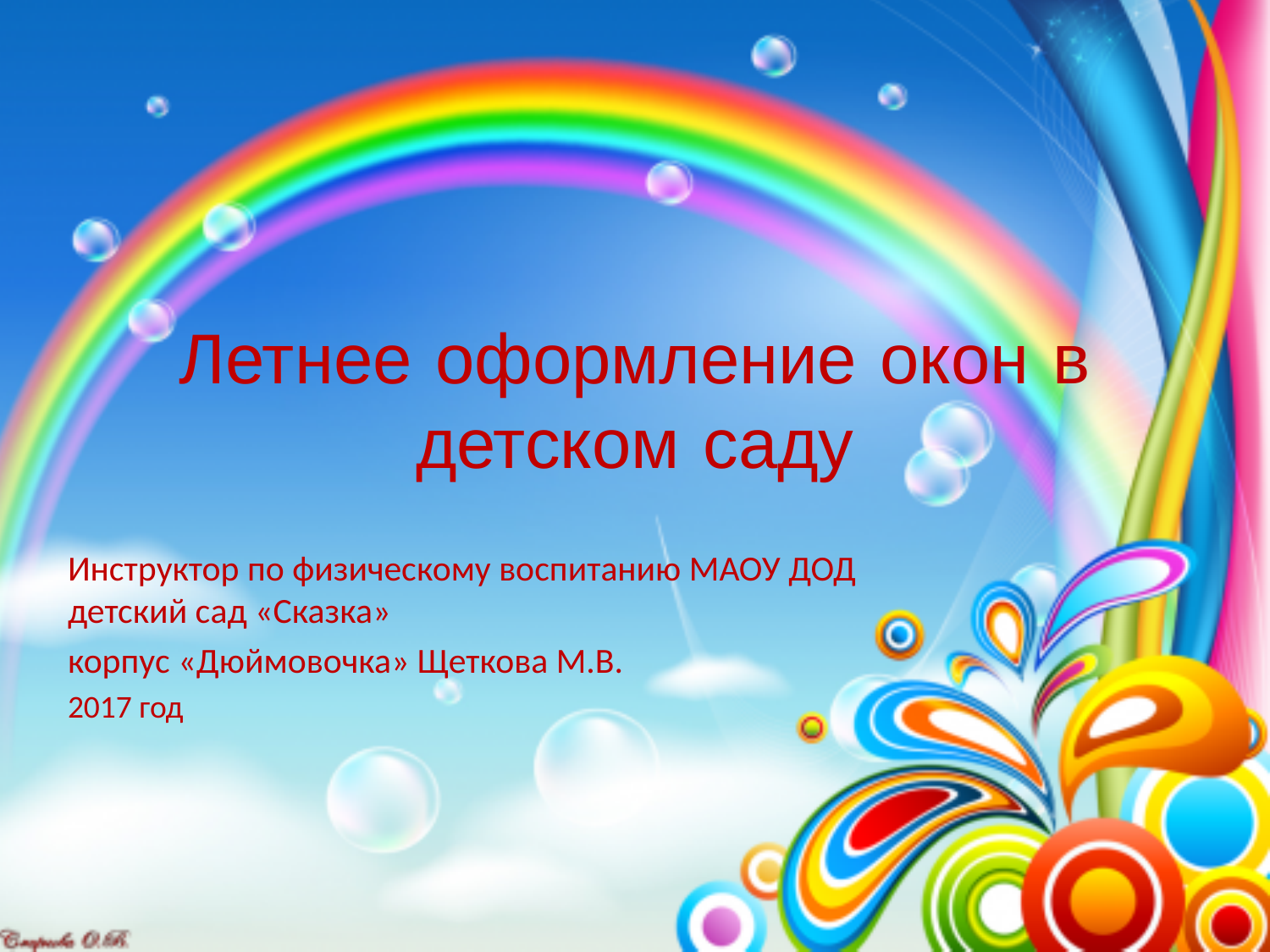

# Летнее оформление окон в детском саду
Инструктор по физическому воспитанию МАОУ ДОД детский сад «Сказка»
корпус «Дюймовочка» Щеткова М.В.
2017 год